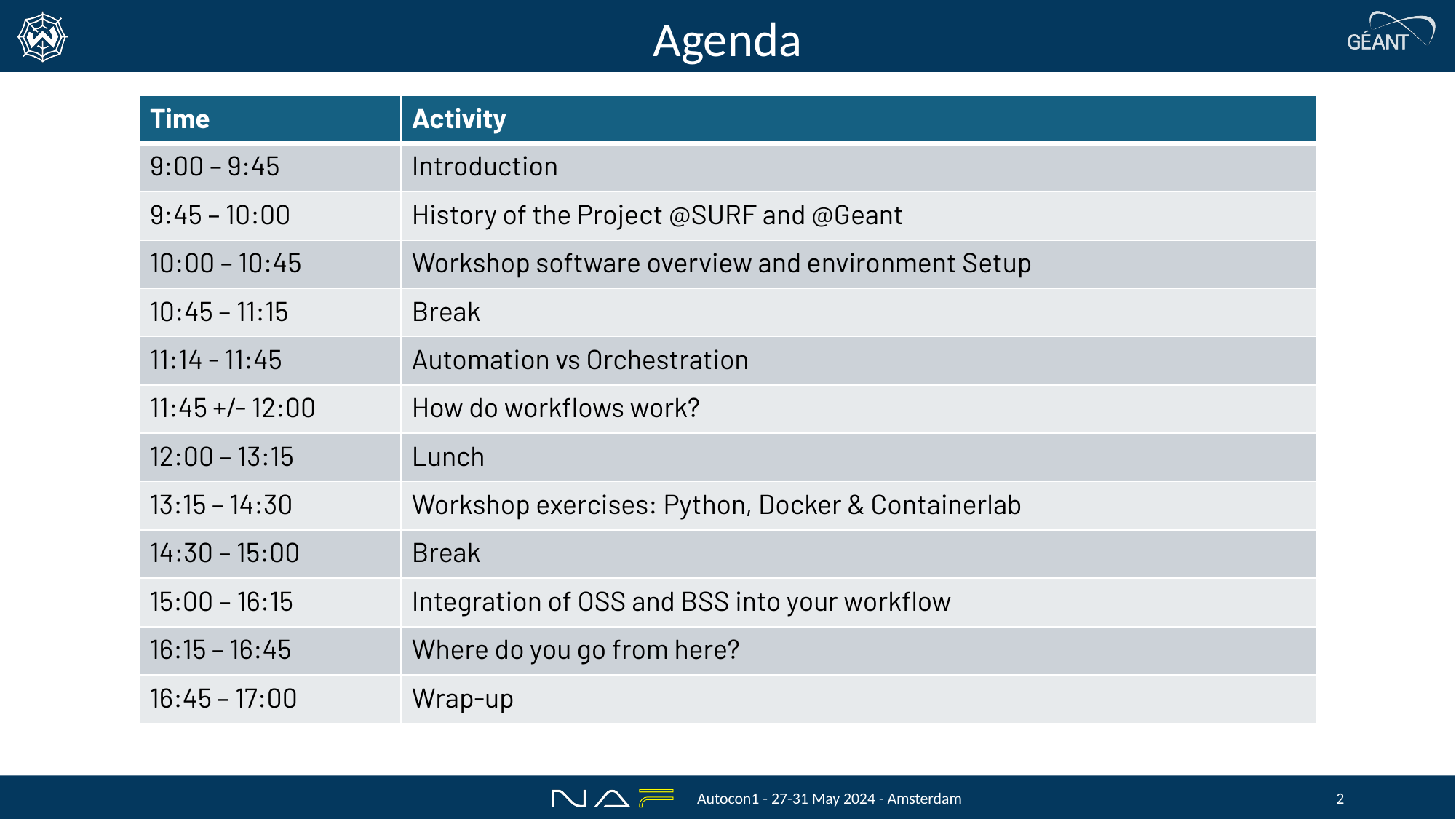

# Agenda
| Time | Activity |
| --- | --- |
| 9:00 – 9:45 | Introduction |
| 9:45 – 10:00 | History of the Project @SURF and @Geant |
| 10:00 – 10:45 | Workshop software overview and environment Setup |
| 10:45 – 11:15 | Break |
| 11:14 - 11:45 | Automation vs Orchestration |
| 11:45 +/- 12:00 | How do workflows work? |
| 12:00 – 13:15 | Lunch |
| 13:15 – 14:30 | Workshop exercises: Python, Docker & Containerlab |
| 14:30 – 15:00 | Break |
| 15:00 – 16:15 | Integration of OSS and BSS into your workflow |
| 16:15 – 16:45 | Where do you go from here? |
| 16:45 – 17:00 | Wrap-up |

Autocon1 - 27-31 May 2024 - Amsterdam
2